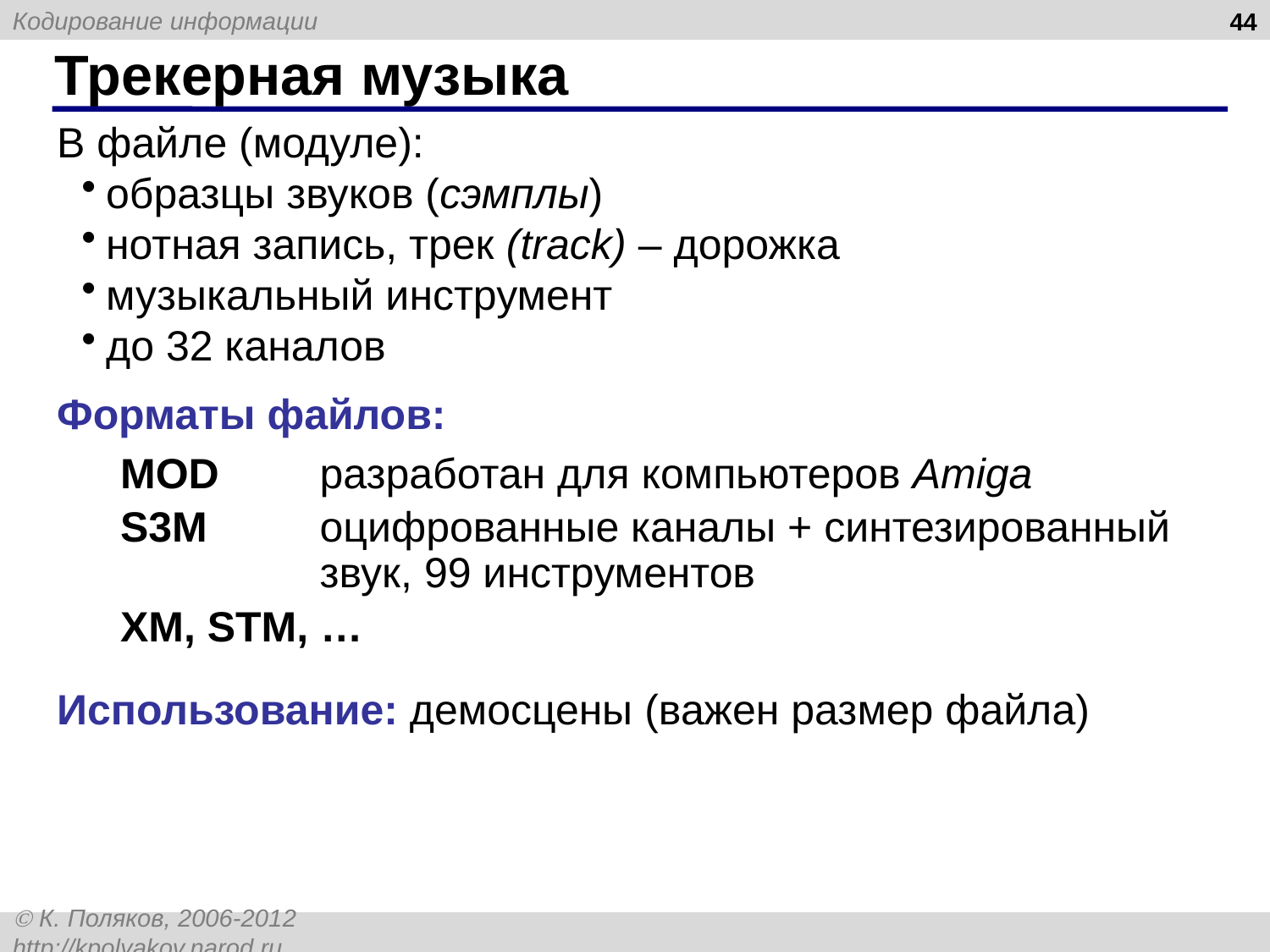

44
# Трекерная музыка
В файле (модуле):
образцы звуков (сэмплы)
нотная запись, трек (track) – дорожка
музыкальный инструмент
до 32 каналов

Форматы файлов:
MOD 	разработан для компьютеров Amiga
S3M	оцифрованные каналы + синтезированный 	звук, 99 инструментов
XM, STM, …

Использование: демосцены (важен размер файла)